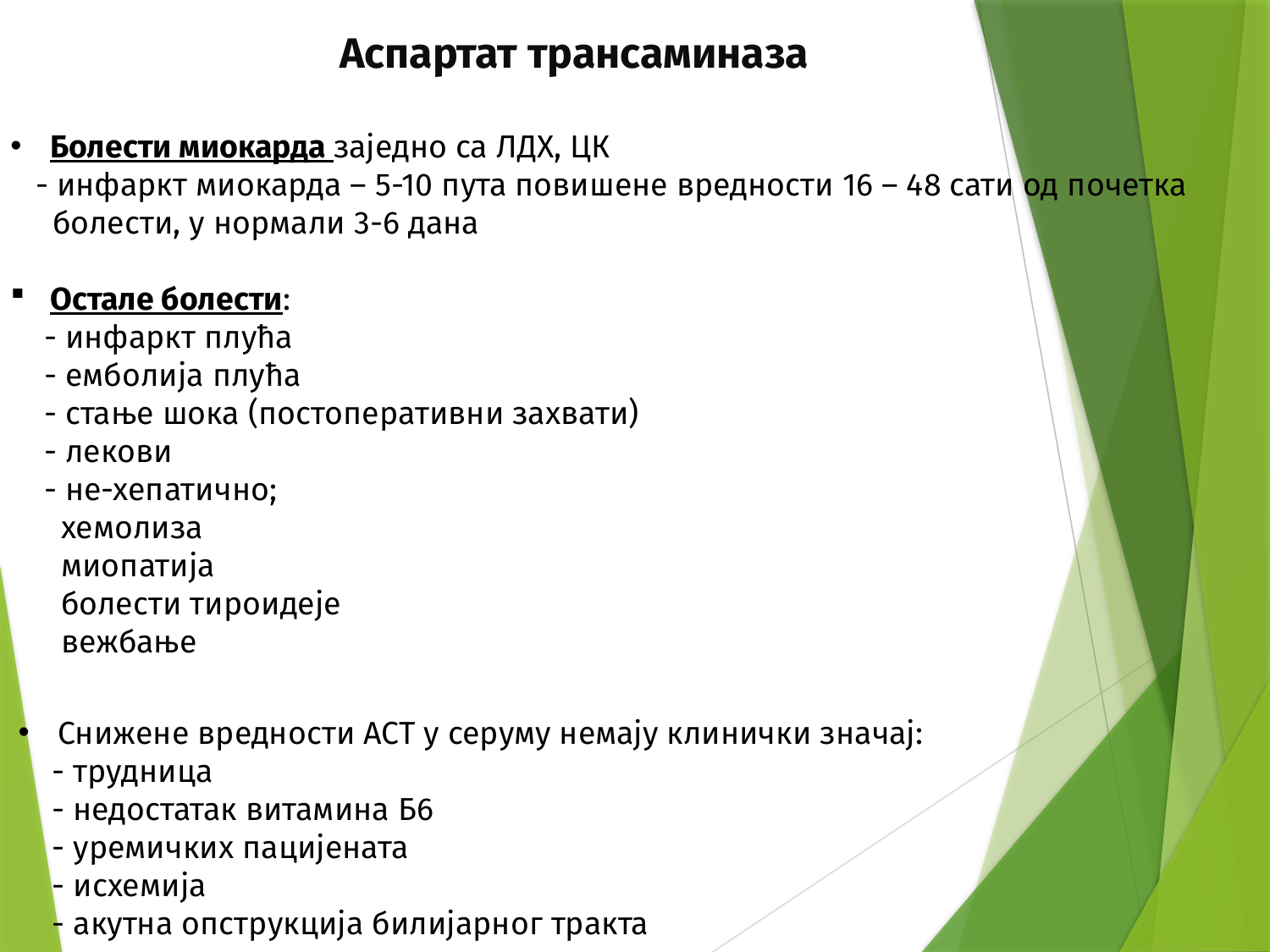

Аспартат трансаминаза
Болести миокарда заједно са ЛДХ, ЦК
   - инфаркт миокарда – 5-10 пута повишене вредности 16 – 48 сати од почетка
     болести, у нормали 3-6 дана

Остале болести:
    - инфаркт плућа
    - емболија плућа
    - стање шока (постоперативни захвати)
    - лекови
    - не-хепатично;
      хемолиза
      миопатија
      болести тироидеје
      вежбање
Снижене вредности АСТ у серуму немају клинички значај:
    - трудница
    - недостатак витамина Б6
    - уремичких пацијената
    - исхемија
    - акутна опструкција билијарног тракта